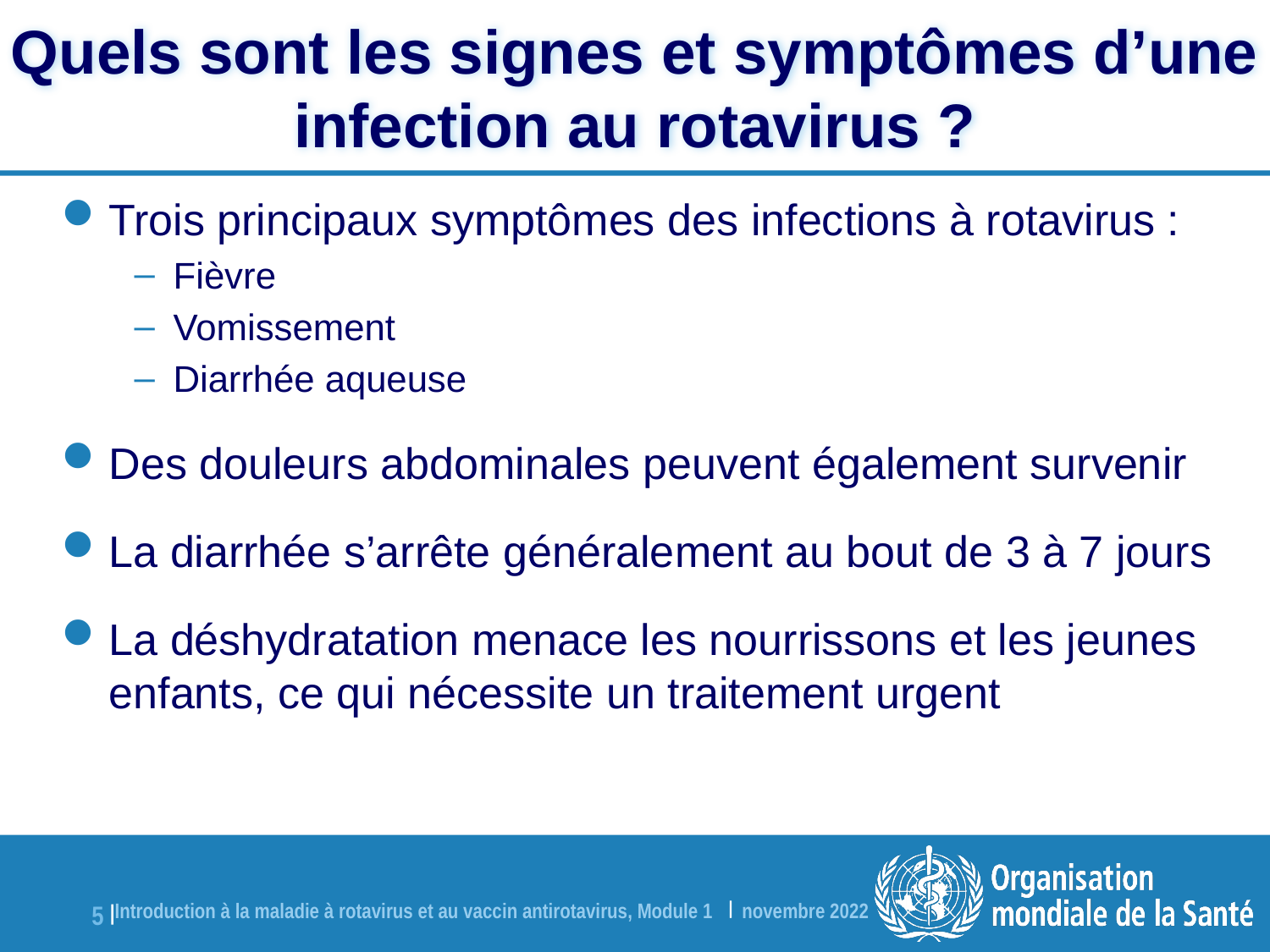

Quels sont les signes et symptômes d’une infection au rotavirus ?
Trois principaux symptômes des infections à rotavirus :
Fièvre
Vomissement
Diarrhée aqueuse
Des douleurs abdominales peuvent également survenir
La diarrhée s’arrête généralement au bout de 3 à 7 jours
La déshydratation menace les nourrissons et les jeunes enfants, ce qui nécessite un traitement urgent